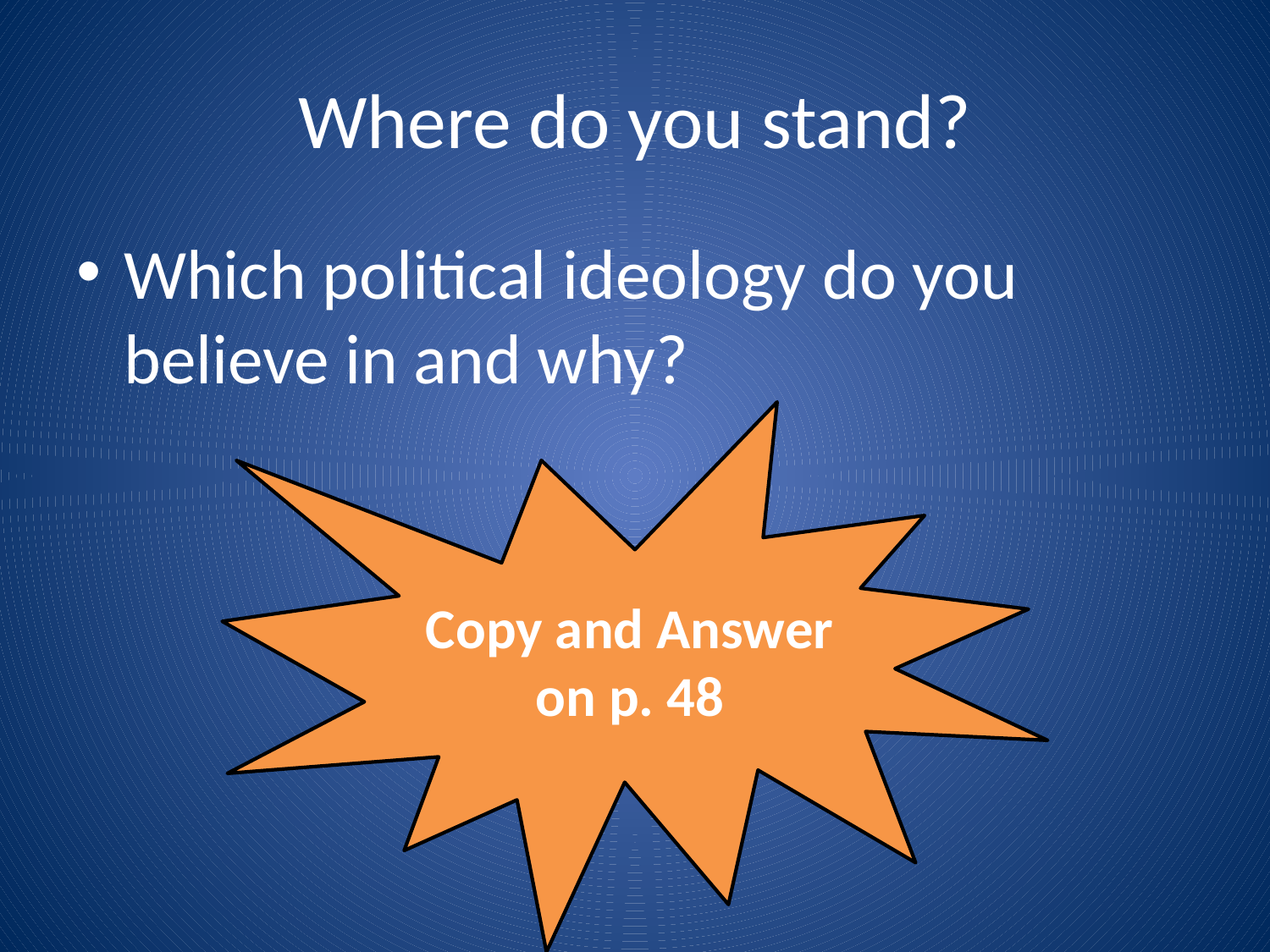

# Where do you stand?
Which political ideology do you believe in and why?
Copy and Answer on p. 48